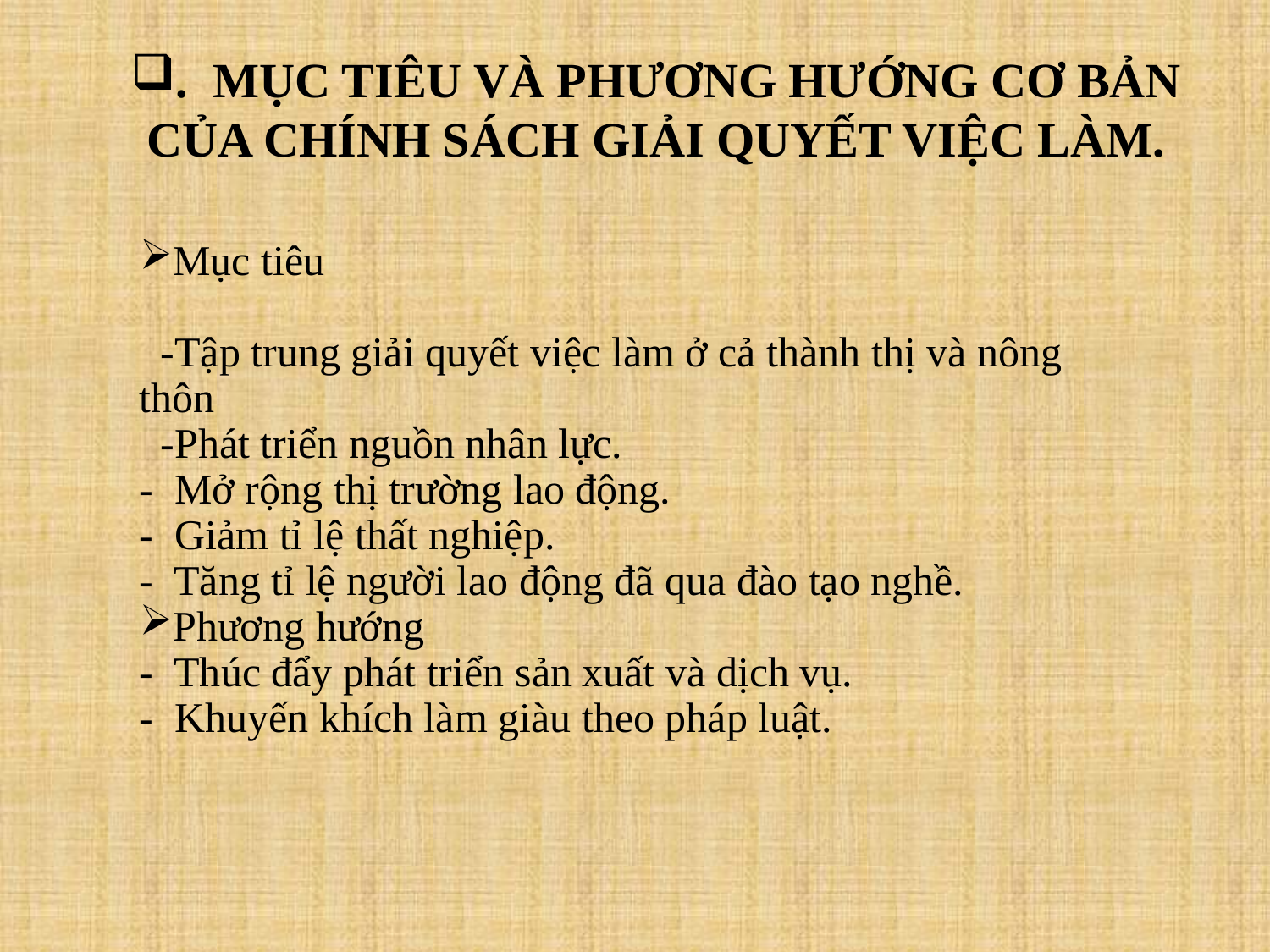

.  MỤC TIÊU VÀ PHƯƠNG HƯỚNG CƠ BẢN CỦA CHÍNH SÁCH GIẢI QUYẾT VIỆC LÀM.
Mục tiêu

  -Tập trung giải quyết việc làm ở cả thành thị và nông thôn
  -Phát triển nguồn nhân lực.
-  Mở rộng thị trường lao động.
-  Giảm tỉ lệ thất nghiệp.
-  Tăng tỉ lệ người lao động đã qua đào tạo nghề.
Phương hướng
-  Thúc đẩy phát triển sản xuất và dịch vụ.
-  Khuyến khích làm giàu theo pháp luật.